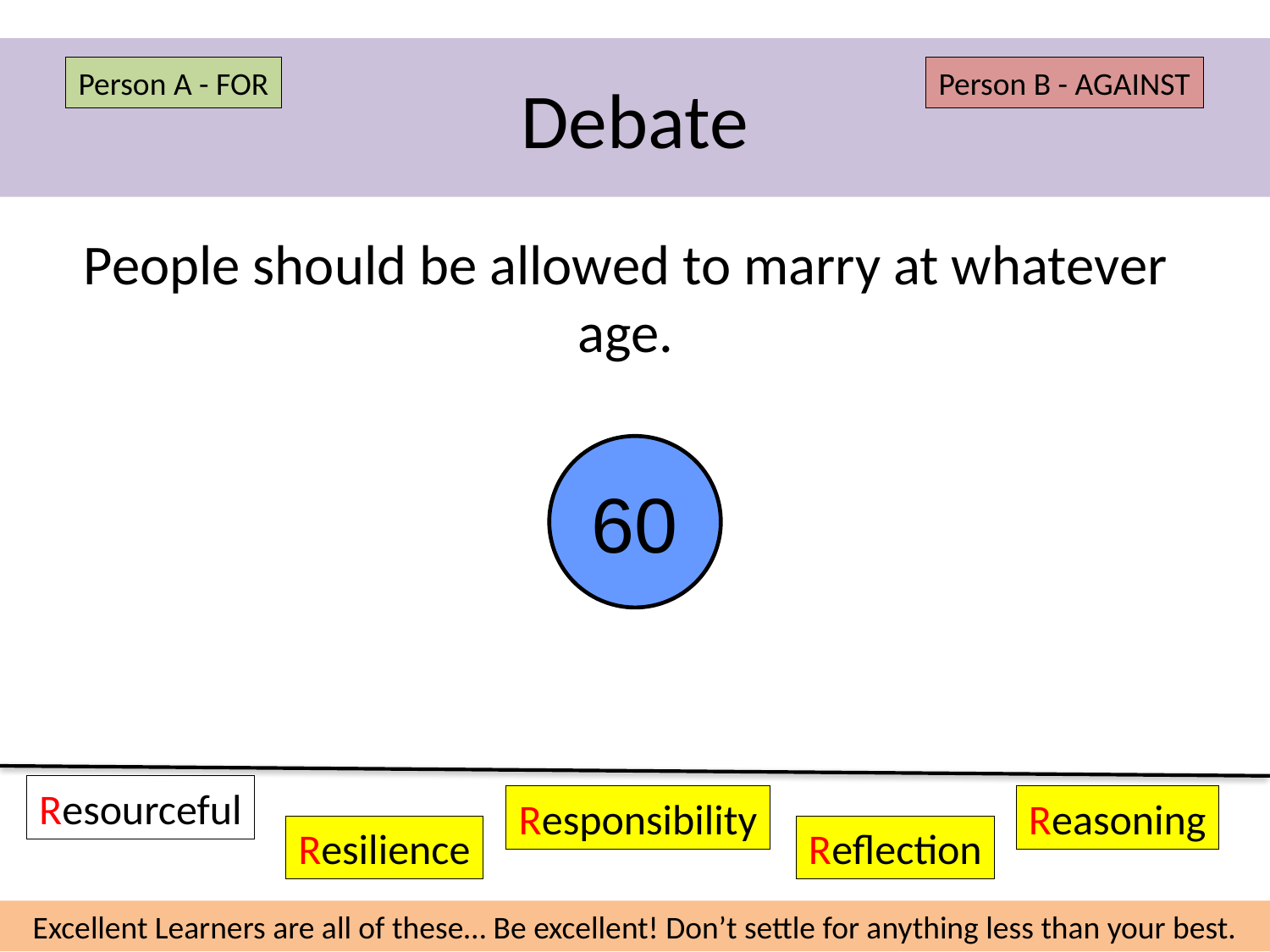

# Debate
Person A - FOR
Person B - AGAINST
People should be allowed to marry at whatever age.
60
Resourceful
Responsibility
Reasoning
Resilience
Reflection
Excellent Learners are all of these… Be excellent! Don’t settle for anything less than your best.